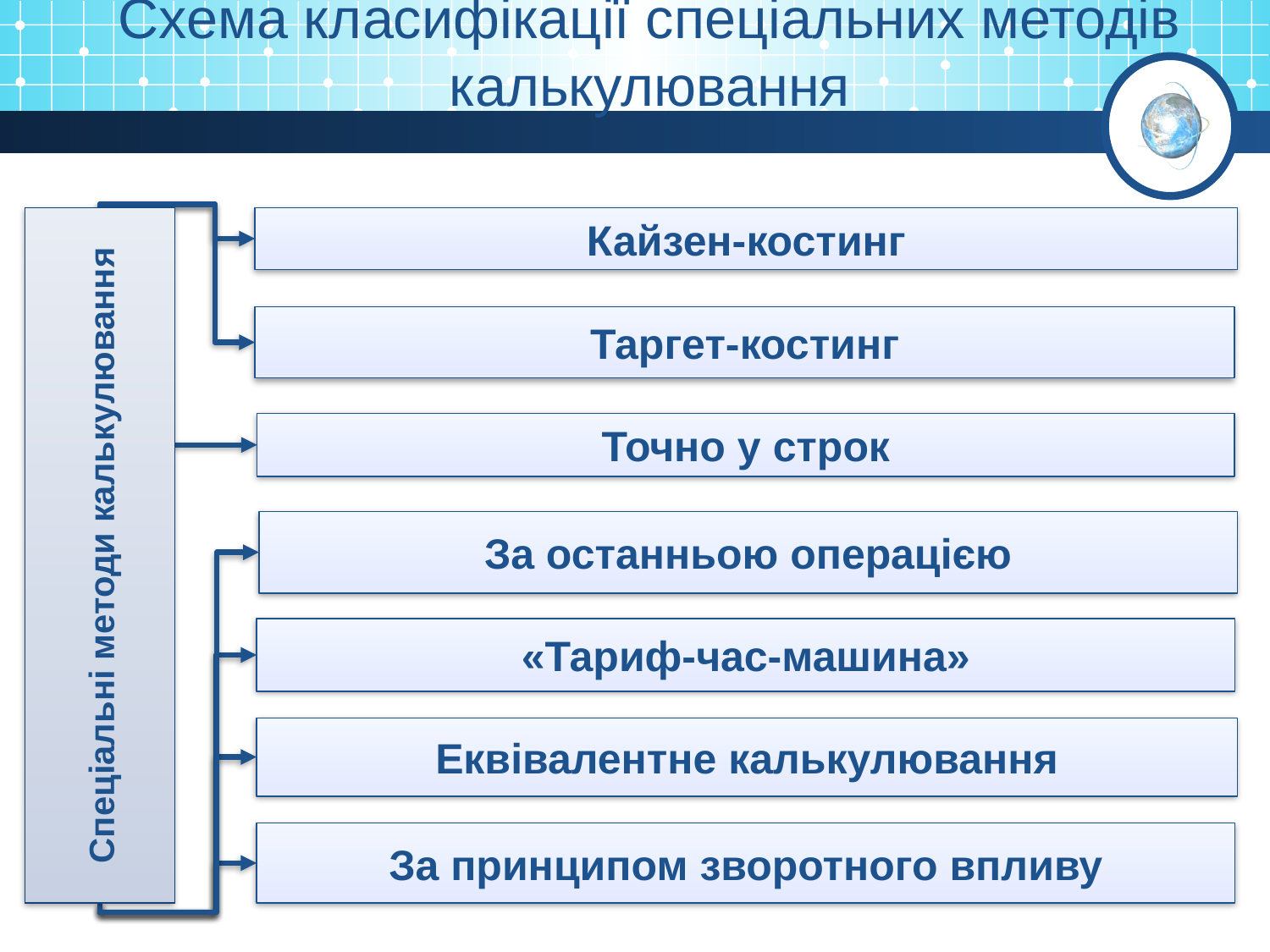

Схема класифікації спеціальних методів калькулювання
Спеціальні методи калькулювання
Кайзен-костинг
Таргет-костинг
Точно у строк
За останньою операцією
«Тариф-час-машина»
Еквівалентне калькулювання
За принципом зворотного впливу